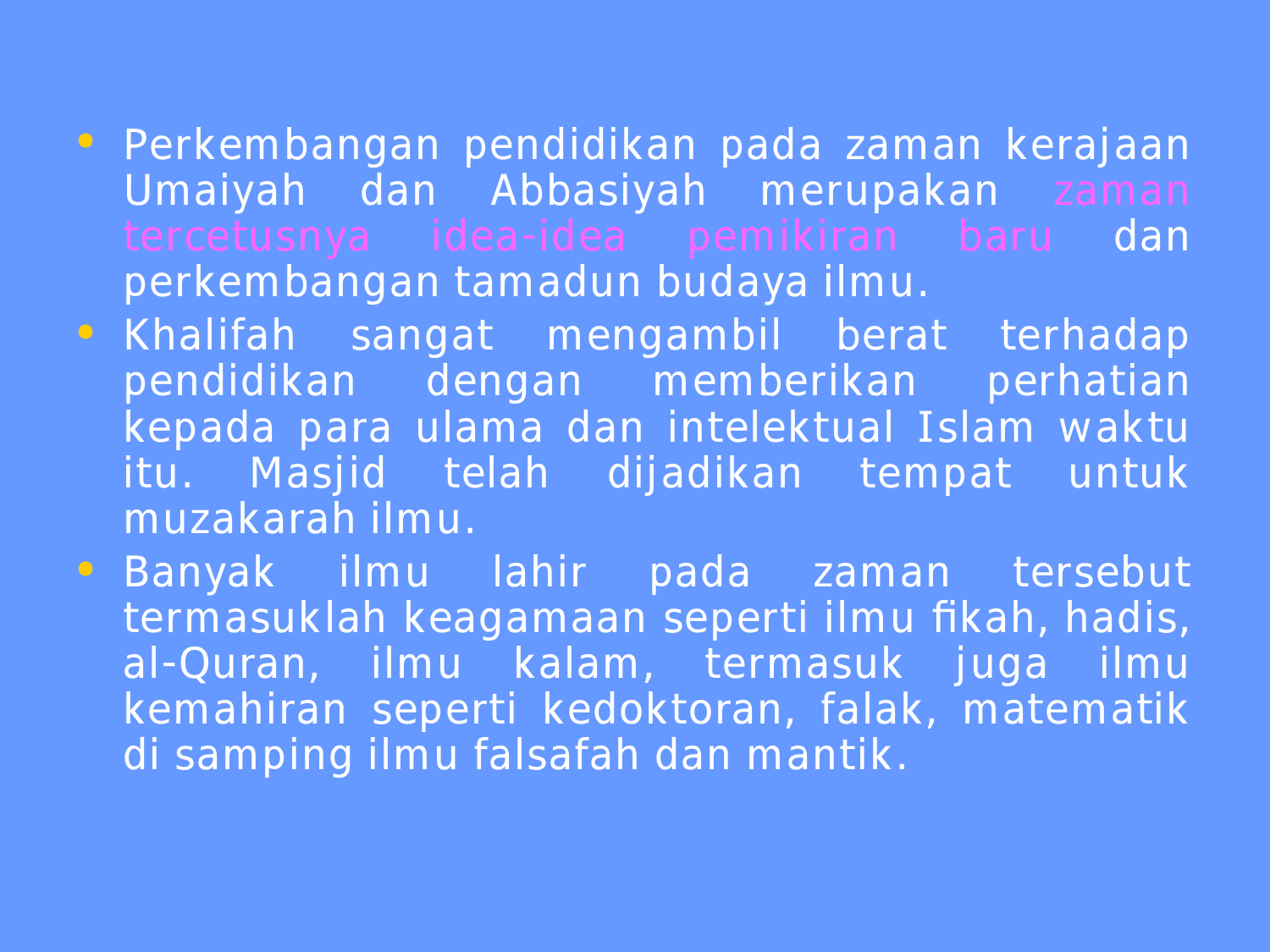

Perkembangan pendidikan pada zaman kerajaan Umaiyah dan Abbasiyah merupakan zaman tercetusnya idea-idea pemikiran baru dan perkembangan tamadun budaya ilmu.
Khalifah sangat mengambil berat terhadap pendidikan dengan memberikan perhatian kepada para ulama dan intelektual Islam waktu itu. Masjid telah dijadikan tempat untuk muzakarah ilmu.
Banyak ilmu lahir pada zaman tersebut termasuklah keagamaan seperti ilmu fikah, hadis, al-Quran, ilmu kalam, termasuk juga ilmu kemahiran seperti kedoktoran, falak, matematik di samping ilmu falsafah dan mantik.